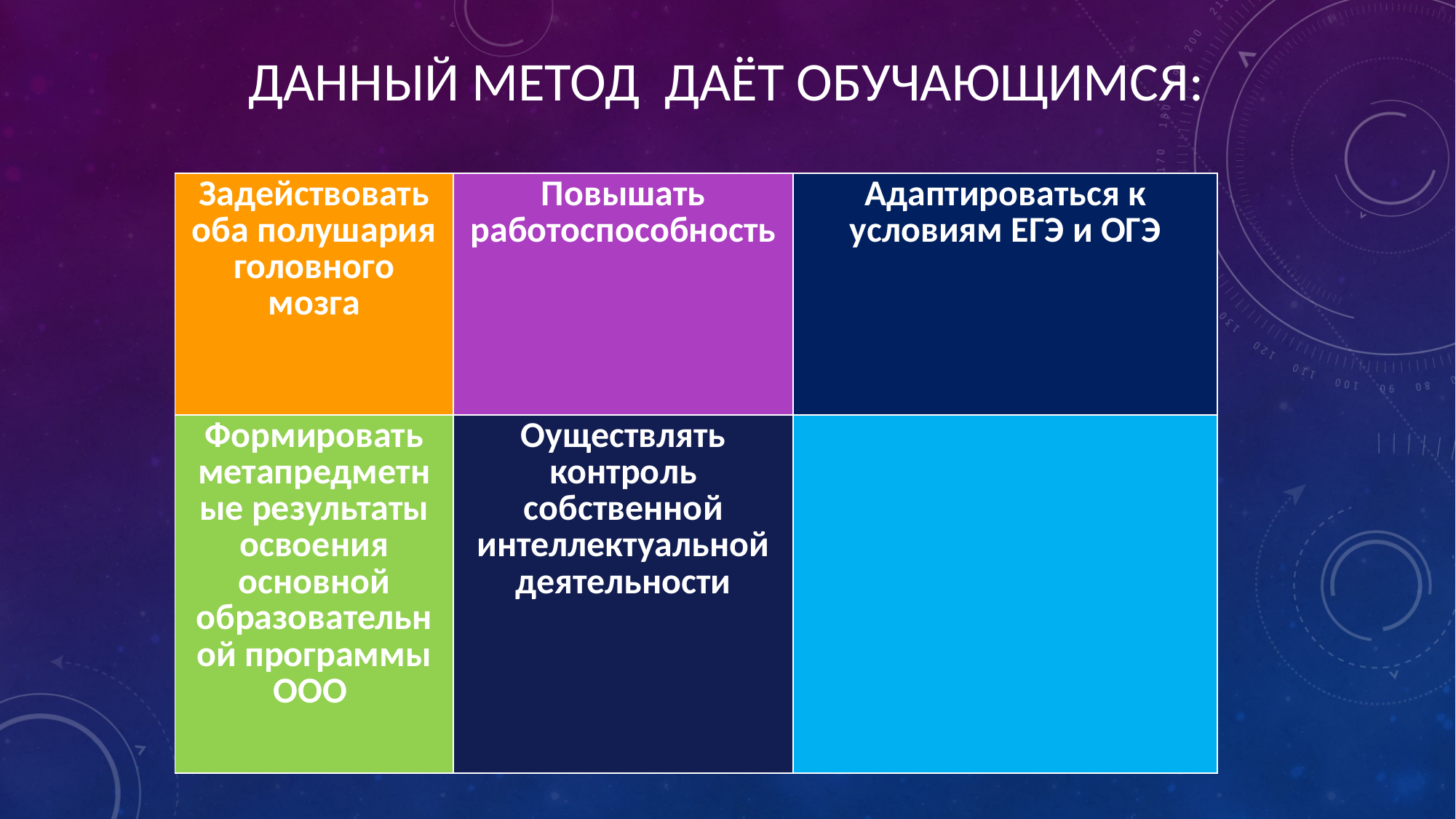

Данный метод  даёт обучающимся:
| Задействовать оба полушария головного мозга | Повышать работоспособность | Адаптироваться к условиям ЕГЭ и ОГЭ |
| --- | --- | --- |
| Формировать метапредметные результаты освоения основной образовательной программы ООО | Оуществлять контроль собственной интеллектуальной деятельности |  |